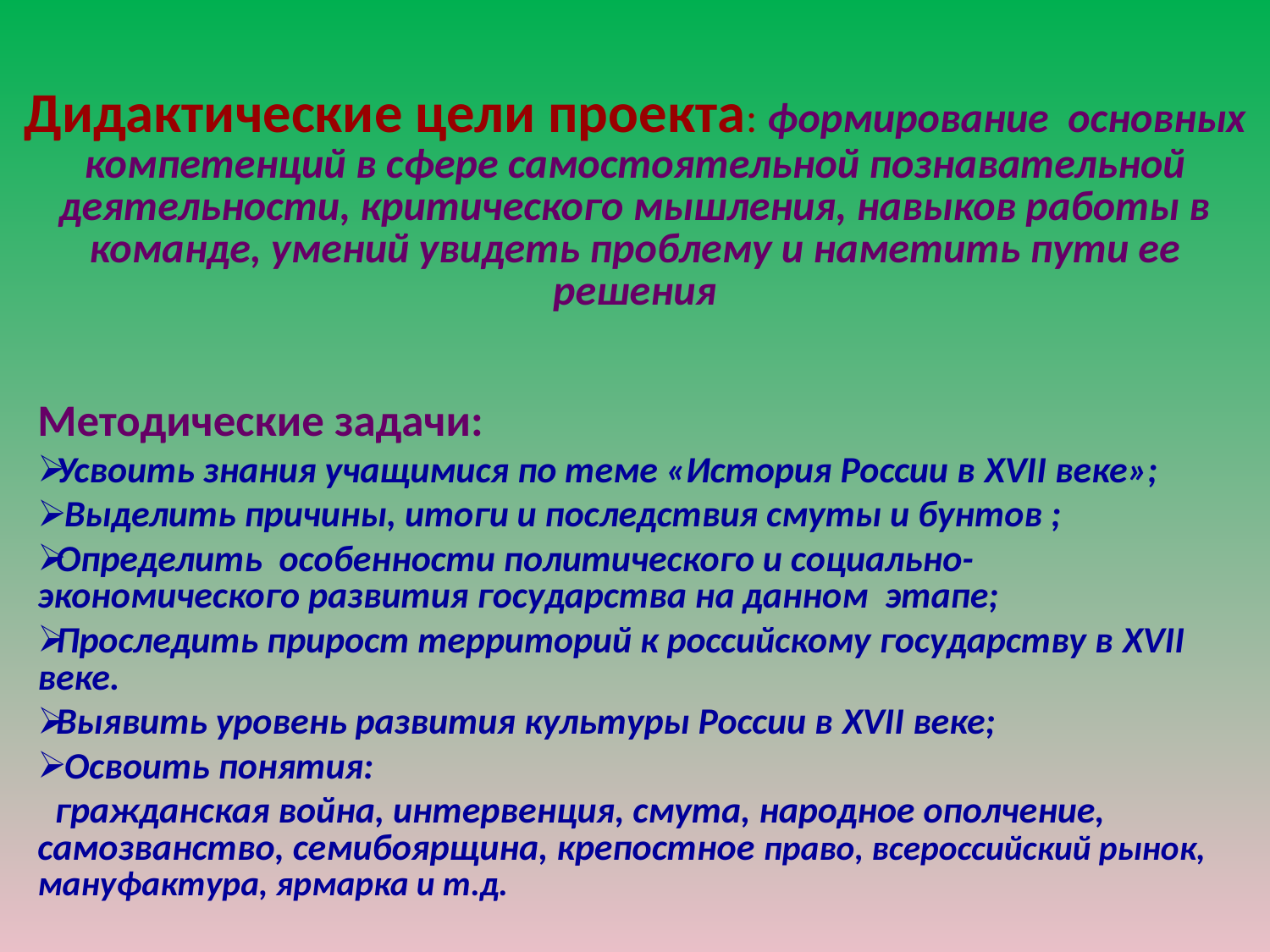

# Дидактические цели проекта: формирование  основных компетенций в сфере самостоятельной познавательной деятельности, критического мышления, навыков работы в команде, умений увидеть проблему и наметить пути ее решения

Методические задачи:
Усвоить знания учащимися по теме «История России в XVII веке»;
 Выделить причины, итоги и последствия смуты и бунтов ;
Определить  особенности политического и социально-экономического развития государства на данном  этапе;
Проследить прирост территорий к российскому государству в XVII веке.
Выявить уровень развития культуры России в XVII веке;
 Освоить понятия:
  гражданская война, интервенция, смута, народное ополчение, самозванство, семибоярщина, крепостное право, всероссийский рынок, мануфактура, ярмарка и т.д.